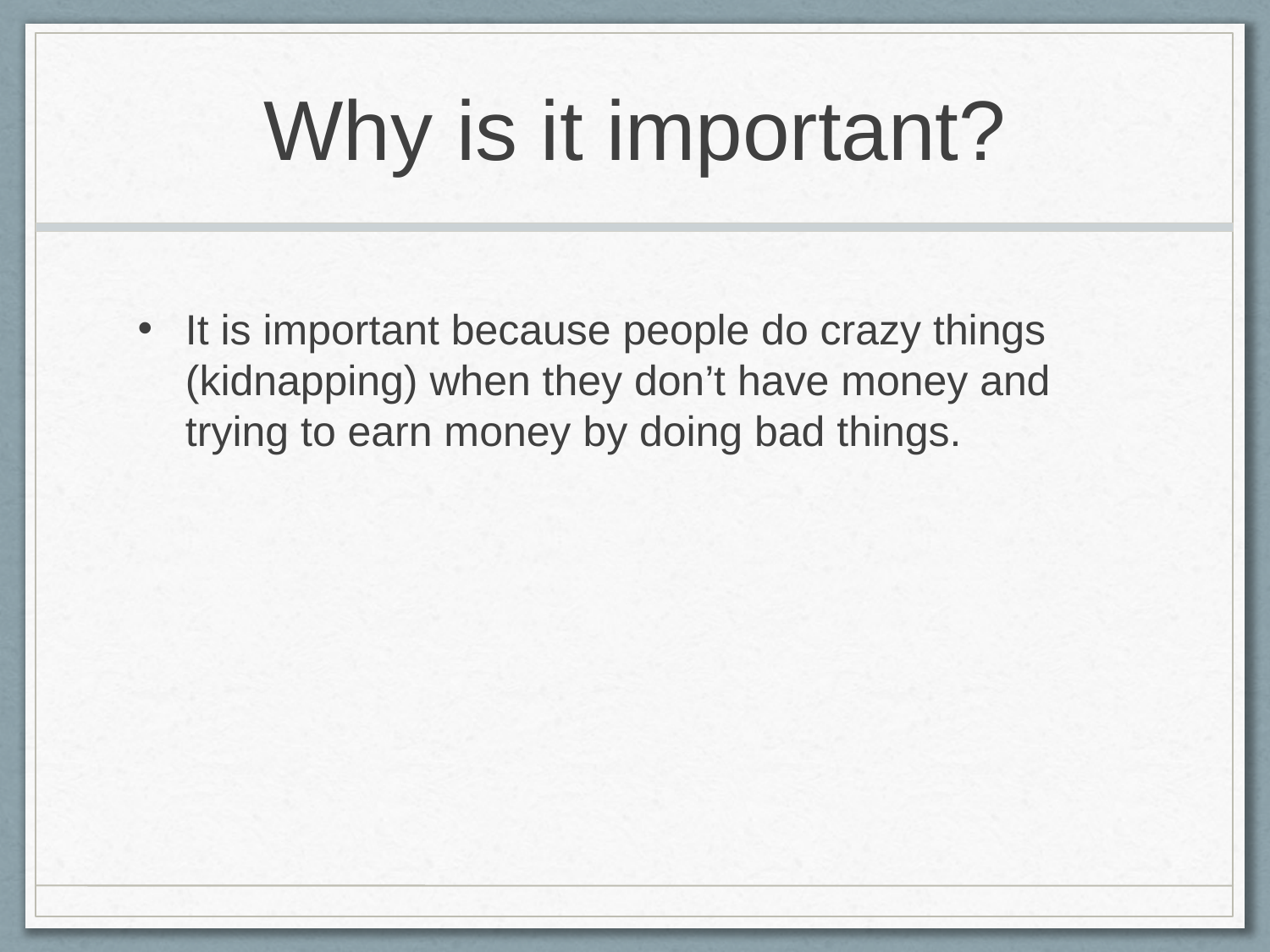

# Why is it important?
It is important because people do crazy things (kidnapping) when they don’t have money and trying to earn money by doing bad things.